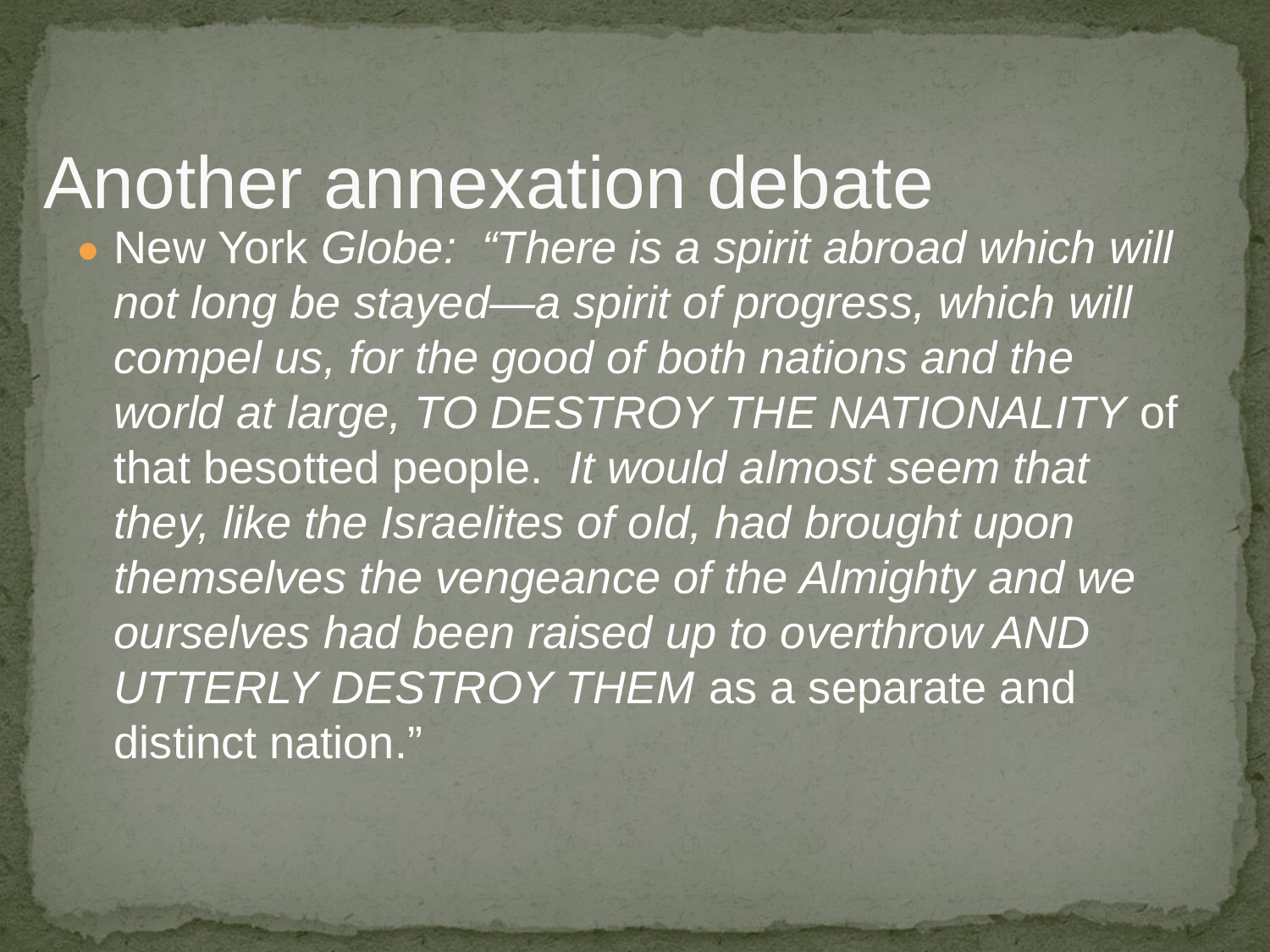

# Another annexation debate
New York Globe:  “There is a spirit abroad which will not long be stayed—a spirit of progress, which will compel us, for the good of both nations and the world at large, TO DESTROY THE NATIONALITY of that besotted people.  It would almost seem that they, like the Israelites of old, had brought upon themselves the vengeance of the Almighty and we ourselves had been raised up to overthrow AND UTTERLY DESTROY THEM as a separate and distinct nation.”